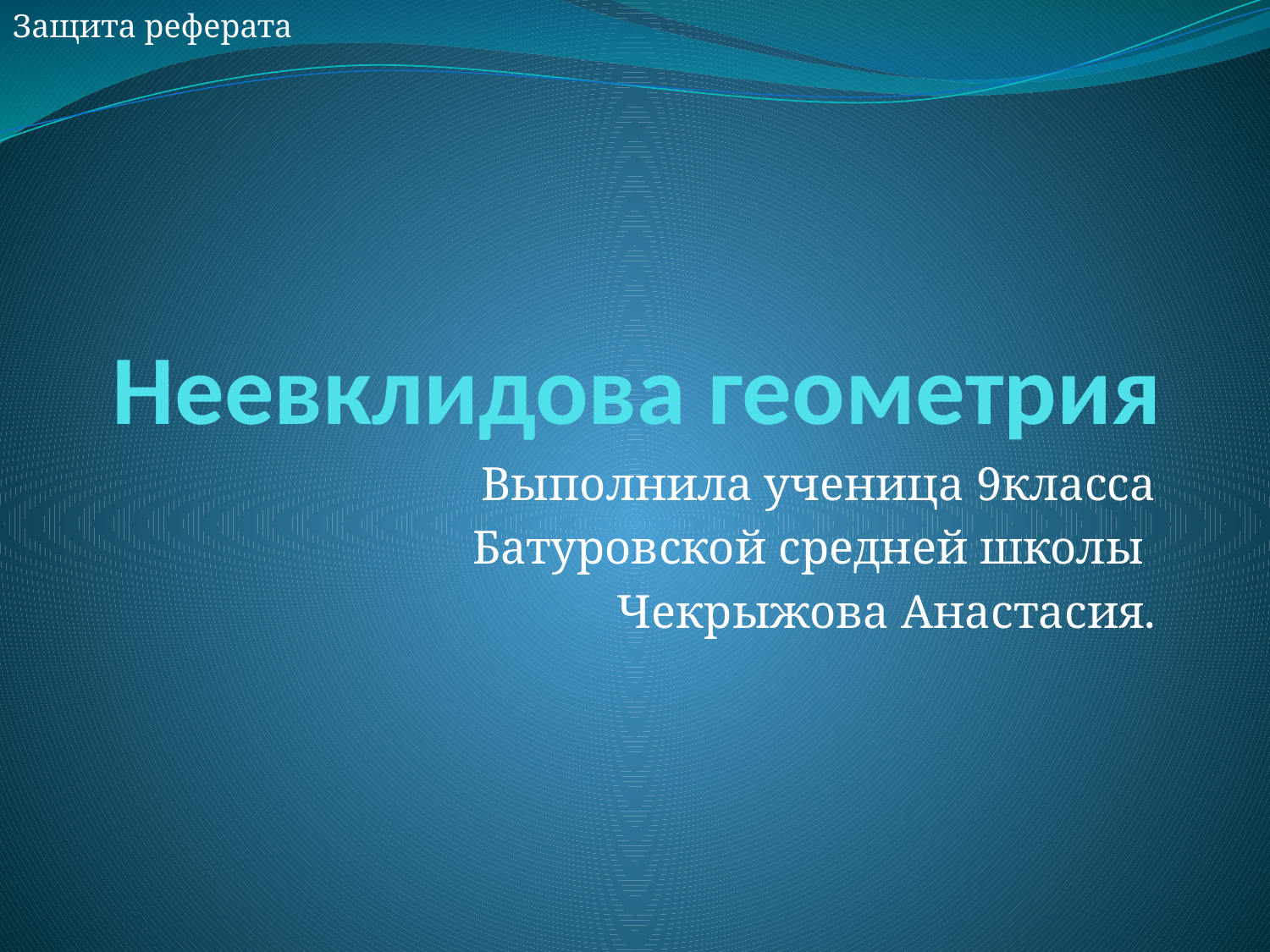

Защита реферата
# Неевклидова геометрия
Выполнила ученица 9класса
Батуровской средней школы
Чекрыжова Анастасия.